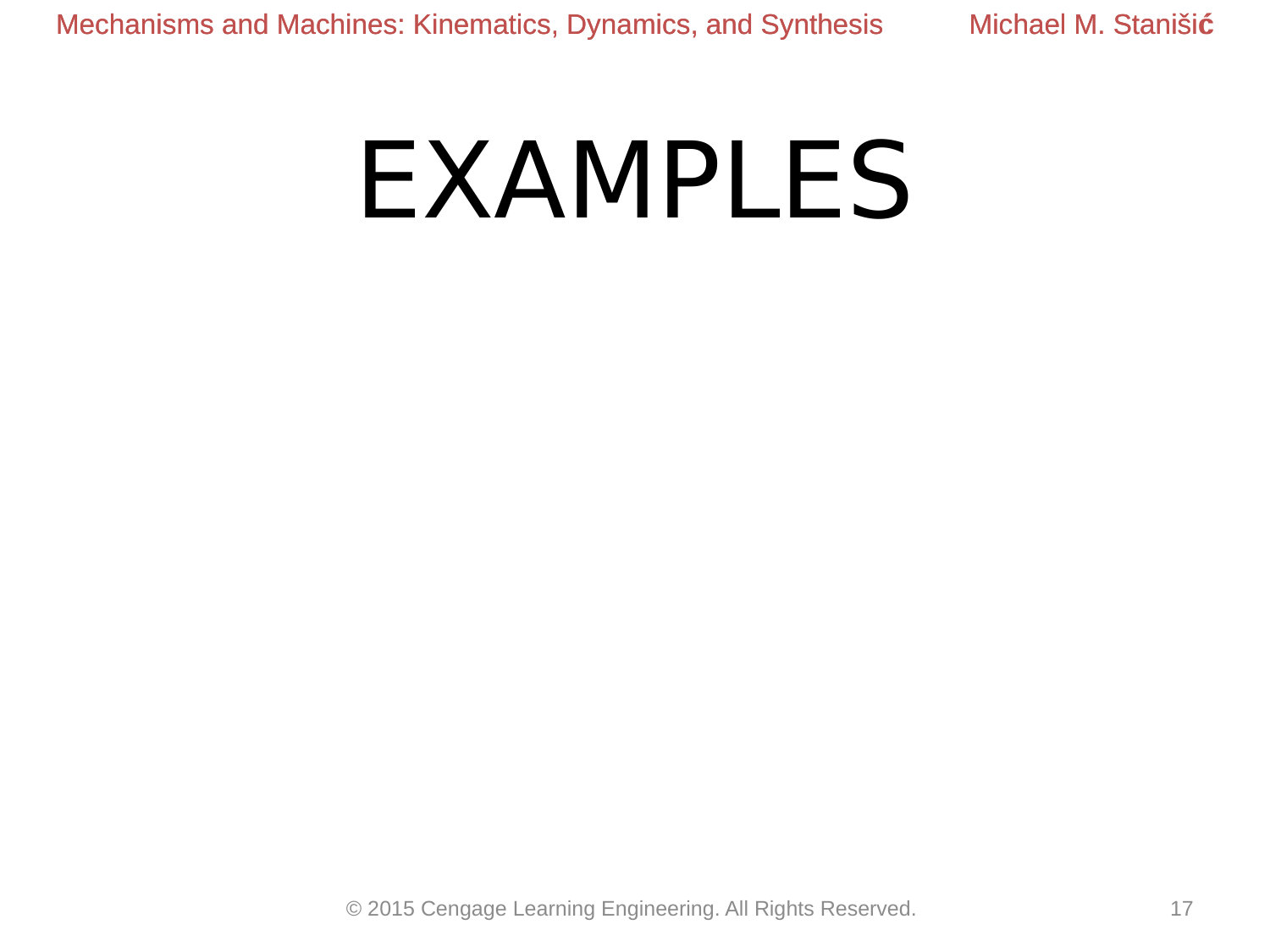

Mechanisms and Machines: Kinematics, Dynamics, and Synthesis           Michael M. Stanišić
# EXAMPLES
© 2015 Cengage Learning Engineering. All Rights Reserved.
17